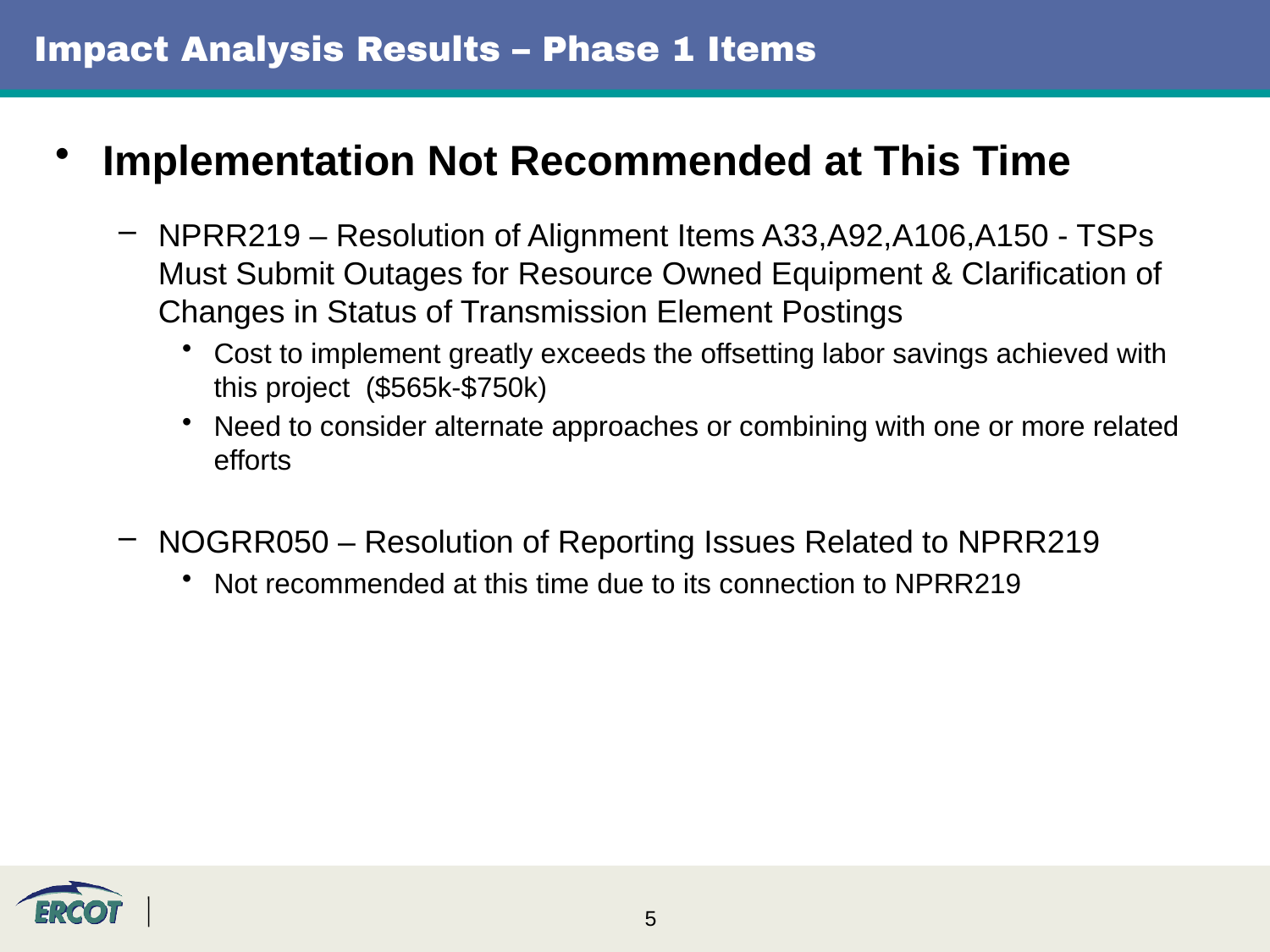

# Impact Analysis Results – Phase 1 Items
Implementation Not Recommended at This Time

NPRR219 – Resolution of Alignment Items A33,A92,A106,A150 - TSPs Must Submit Outages for Resource Owned Equipment & Clarification of Changes in Status of Transmission Element Postings
Cost to implement greatly exceeds the offsetting labor savings achieved with this project  ($565k-$750k)
Need to consider alternate approaches or combining with one or more related efforts

NOGRR050 – Resolution of Reporting Issues Related to NPRR219
Not recommended at this time due to its connection to NPRR219